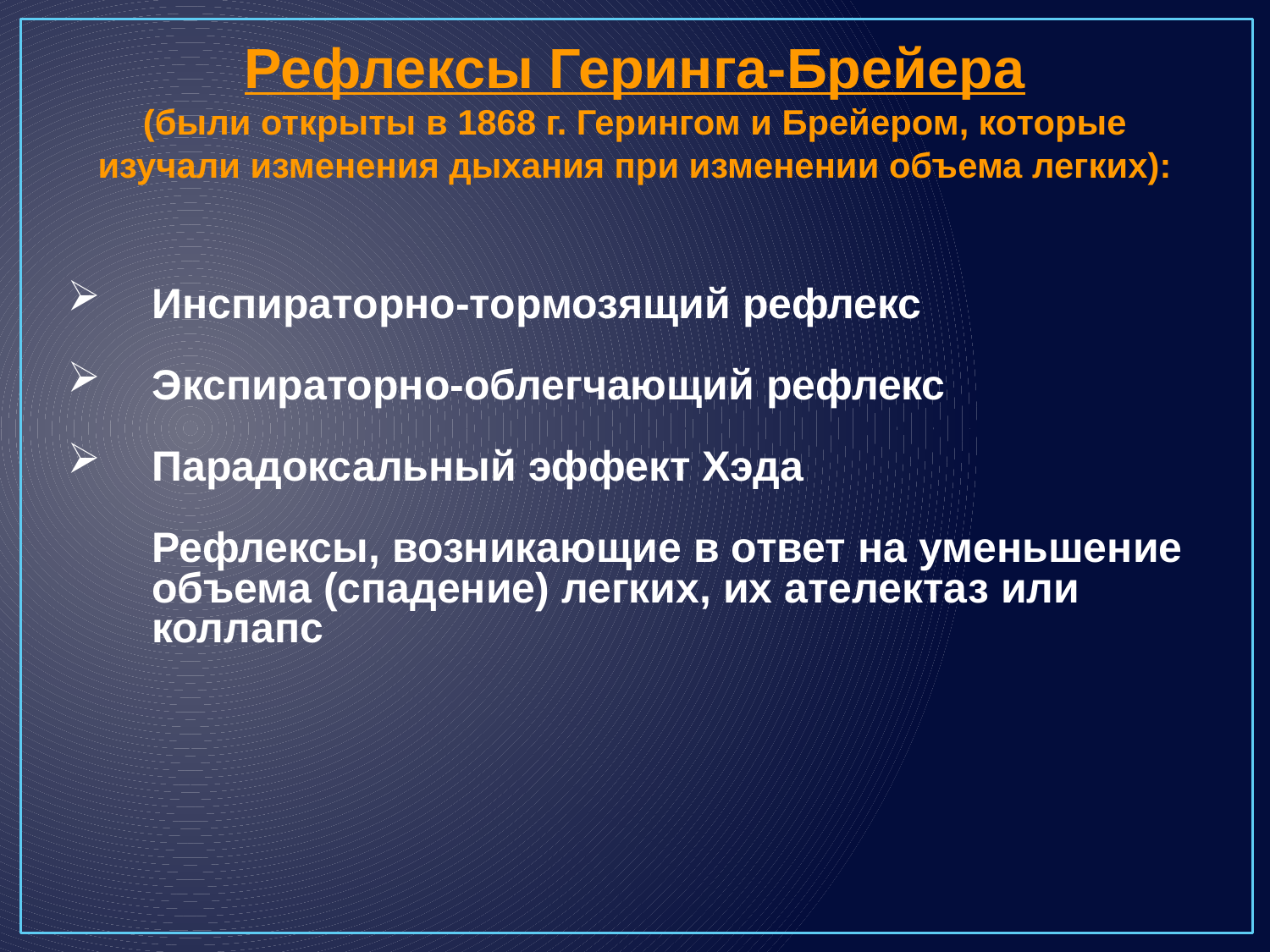

Рефлексы Геринга-Брейера
(были открыты в 1868 г. Герингом и Брейером, которые изучали изменения дыхания при изменении объема легких):
Инспираторно-тормозящий рефлекс

Экспираторно-облегчающий рефлекс

Парадоксальный эффект Хэда

	Рефлексы, возникающие в ответ на уменьшение объема (спадение) легких, их ателектаз или коллапс